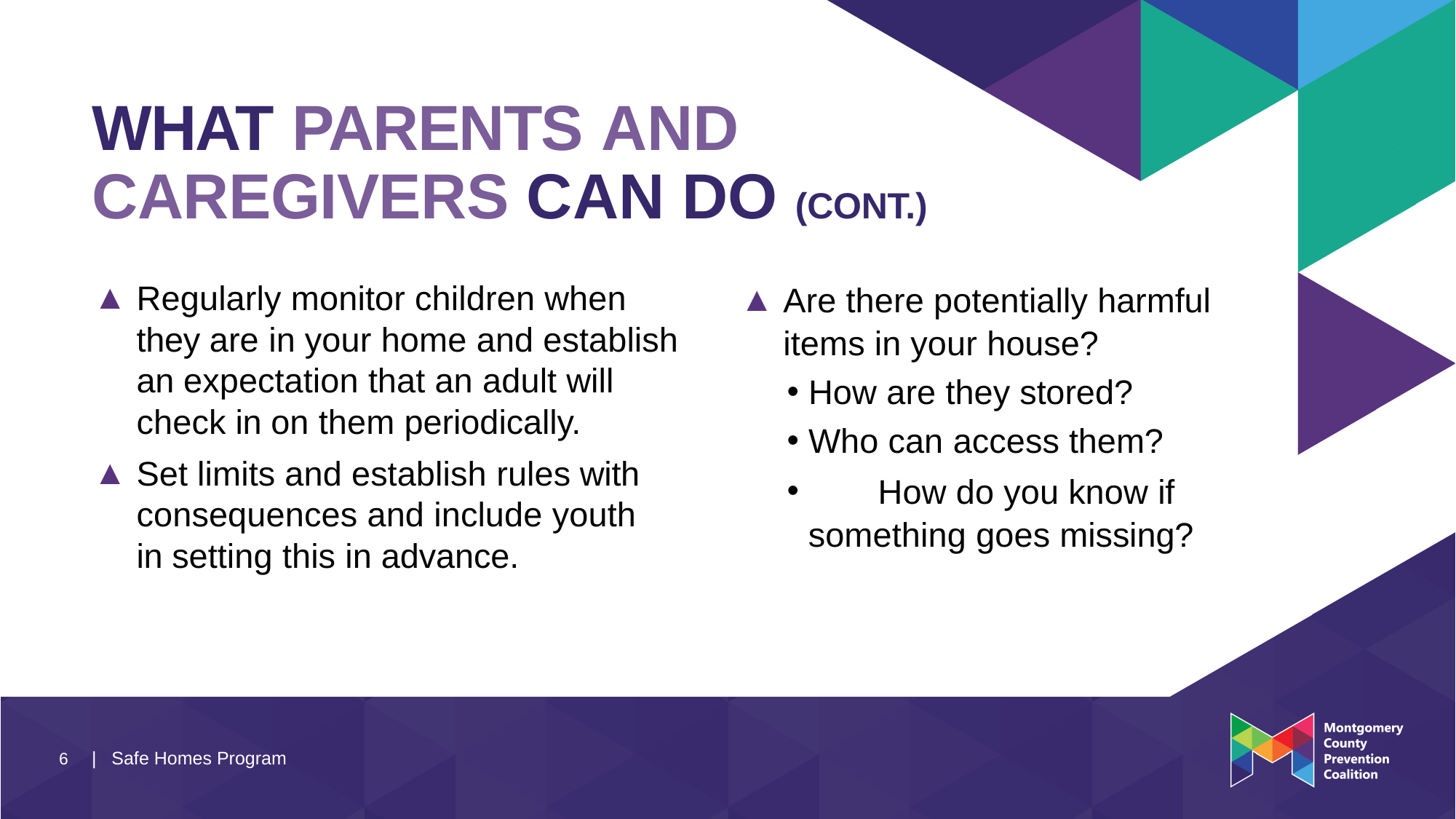

# WHAT PARENTS AND CAREGIVERS CAN DO (CONT.)
Regularly monitor children when they are in your home and establish an expectation that an adult will check in on them periodically.
Set limits and establish rules with consequences and include youth in setting this in advance.

Are there potentially harmful items in your house?
How are they stored?
Who can access them?
	How do you know if something goes missing?